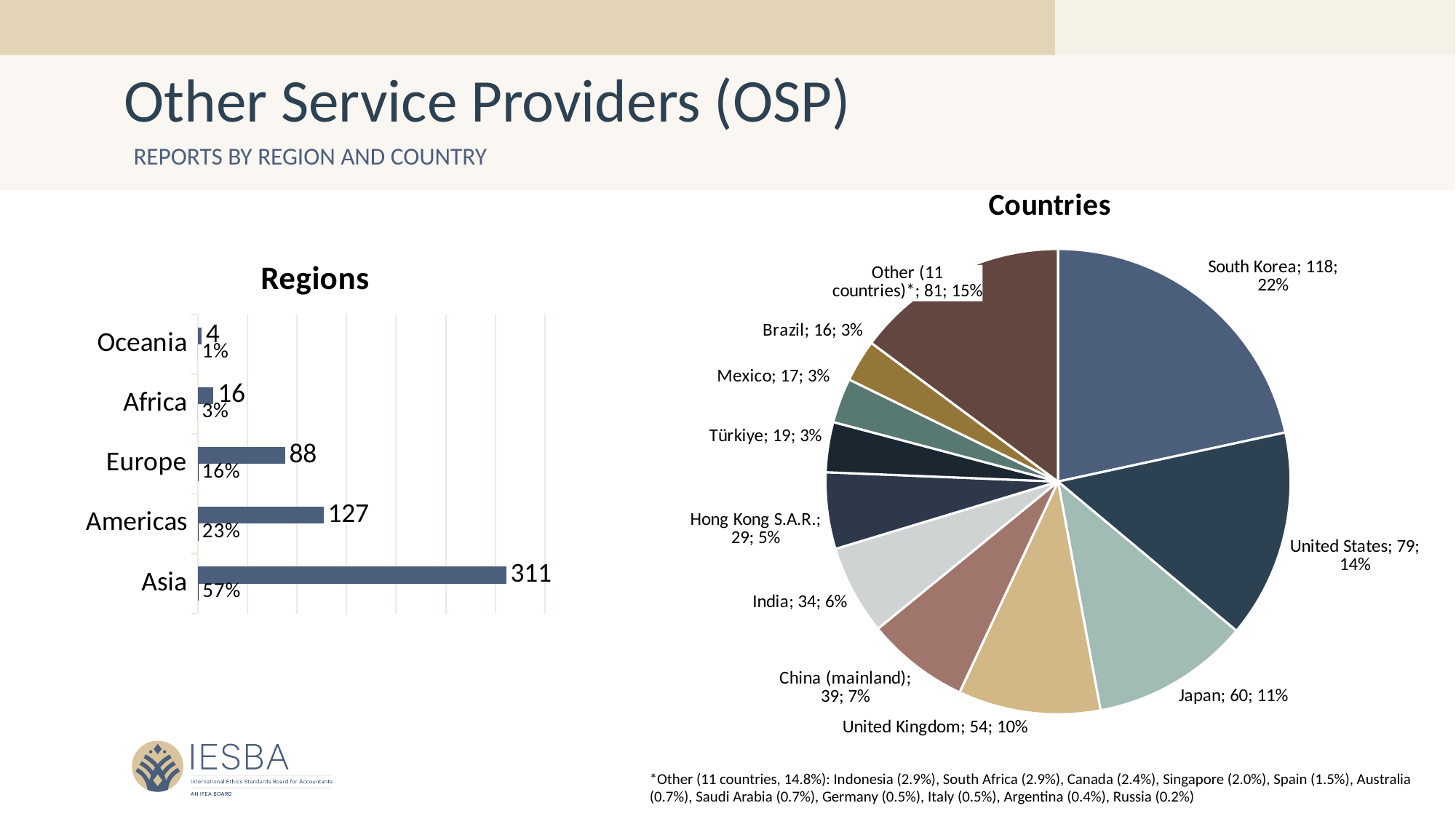

Other Service Providers (OSP)
Reports by Region and Country

### Chart: Countries

| Category | Reports |
|---|---|
| South Korea | 118.0 |
| United States | 79.0 |
| Japan | 60.0 |
| United Kingdom | 54.0 |
| China (mainland) | 39.0 |
| India | 34.0 |
| Hong Kong S.A.R. | 29.0 |
| Türkiye | 19.0 |
| Mexico | 17.0 |
| Brazil | 16.0 |
| Other (11 countries)* | 81.0 |

### Chart: Regions

| Category | Percentage | Number of Reports |
|---|---|---|
| Asia | 0.5695970695970696 | 311.0 |
| Americas | 0.2326007326007326 | 127.0 |
| Europe | 0.16117216117216118 | 88.0 |
| Africa | 0.029304029304029304 | 16.0 |
| Oceania | 0.007326007326007326 | 4.0 |
*Other (11 countries, 14.8%): Indonesia (2.9%), South Africa (2.9%), Canada (2.4%), Singapore (2.0%), Spain (1.5%), Australia (0.7%), Saudi Arabia (0.7%), Germany (0.5%), Italy (0.5%), Argentina (0.4%), Russia (0.2%)